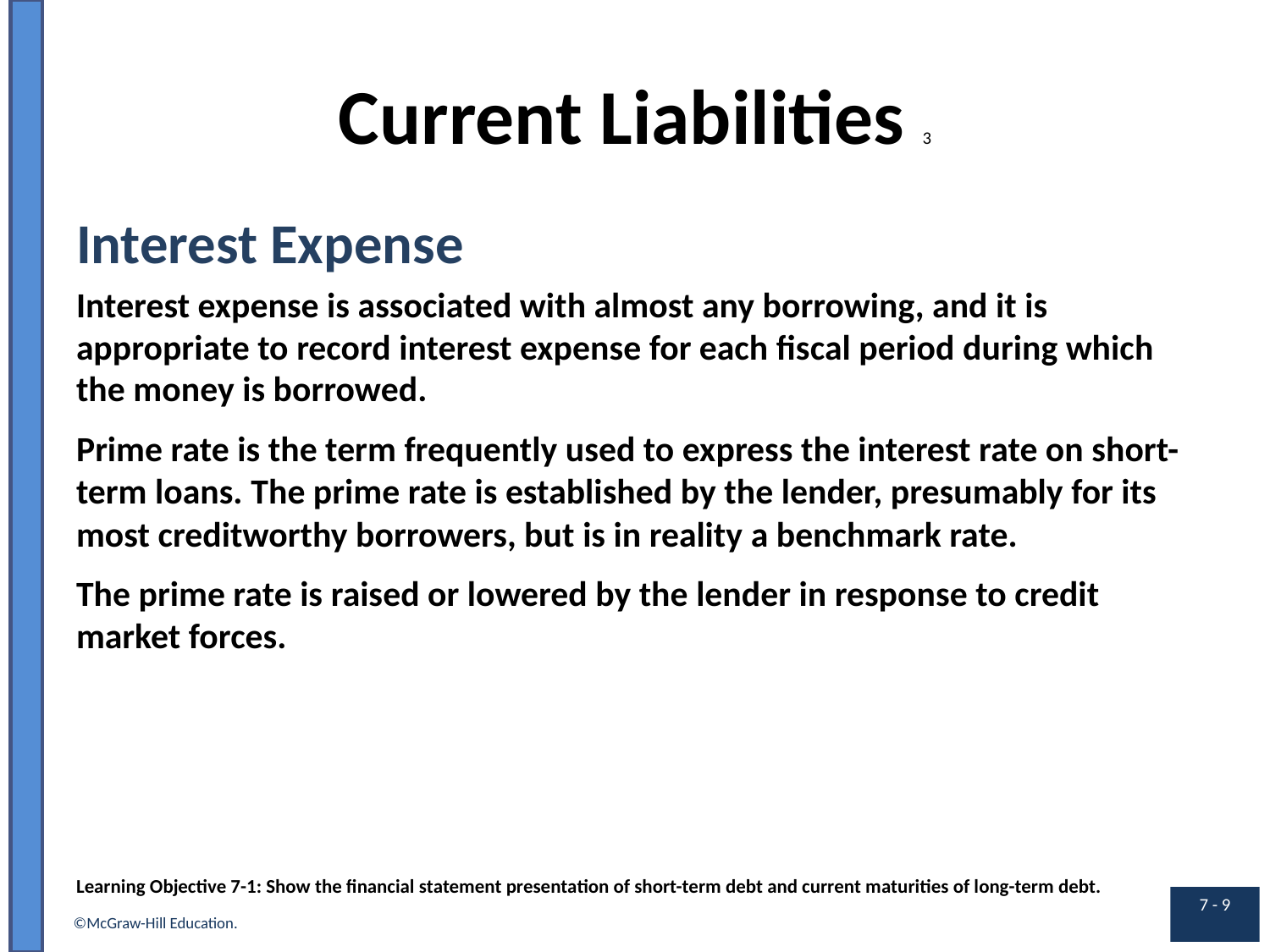

# Current Liabilities 3
Interest Expense
Interest expense is associated with almost any borrowing, and it is appropriate to record interest expense for each fiscal period during which the money is borrowed.
Prime rate is the term frequently used to express the interest rate on short-term loans. The prime rate is established by the lender, presumably for its most creditworthy borrowers, but is in reality a benchmark rate.
The prime rate is raised or lowered by the lender in response to credit market forces.
Learning Objective 7-1: Show the financial statement presentation of short-term debt and current maturities of long-term debt.